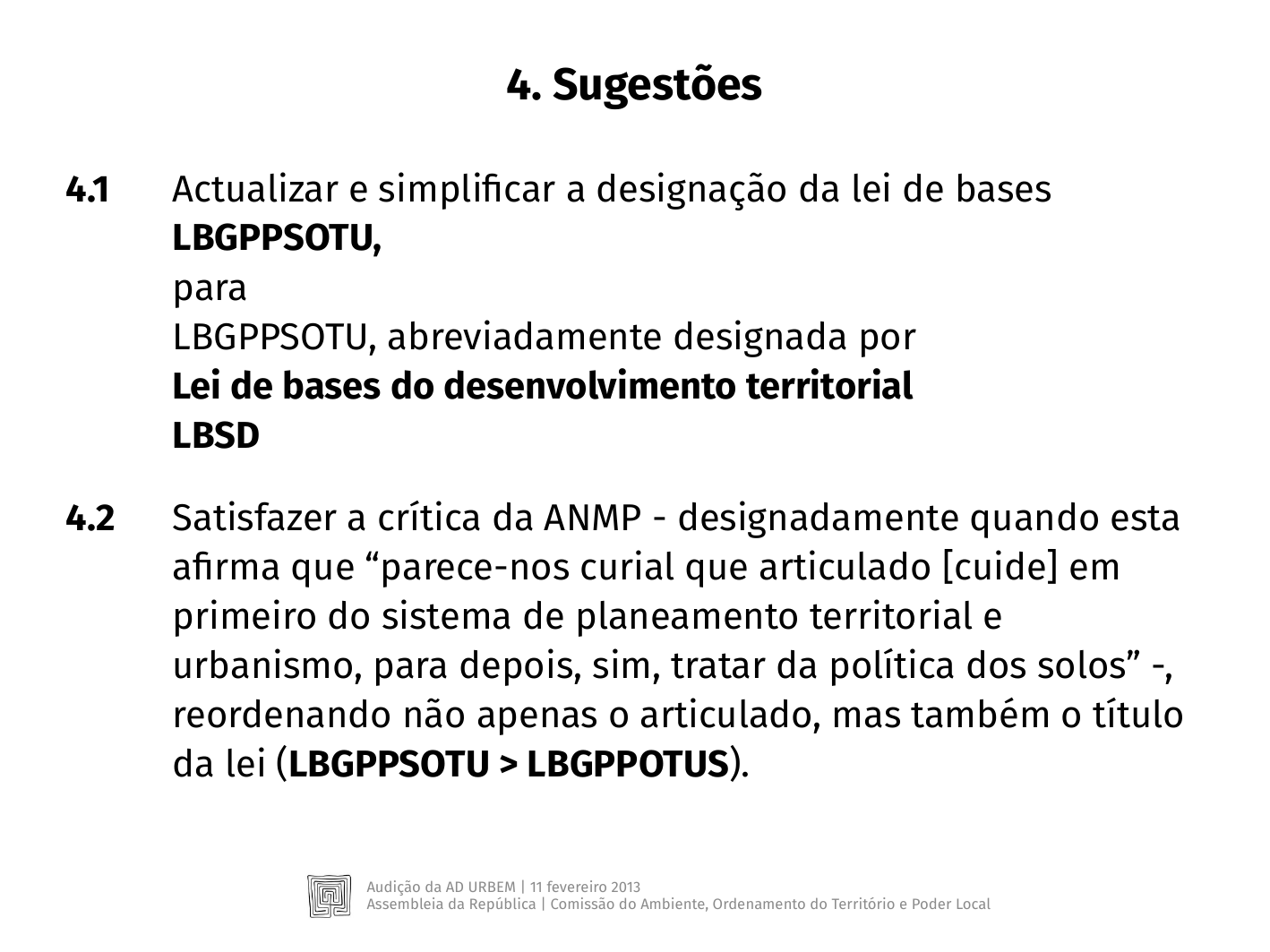

# 4. Sugestões
4.1	Actualizar e simplificar a designação da lei de bases
LBGPPSOTU,
para
LBGPPSOTU, abreviadamente designada por
Lei de bases do desenvolvimento territorial
LBSD
4.2	Satisfazer a crítica da ANMP - designadamente quando esta afirma que “parece-nos curial que articulado [cuide] em primeiro do sistema de planeamento territorial e urbanismo, para depois, sim, tratar da política dos solos” -, reordenando não apenas o articulado, mas também o título da lei (LBGPPSOTU > LBGPPOTUS).

Audição da Ad Urbem | 11 fevereiro 2013
Assembleia da República | Comissão do Ambiente, Ordenamento do Território e Poder Local